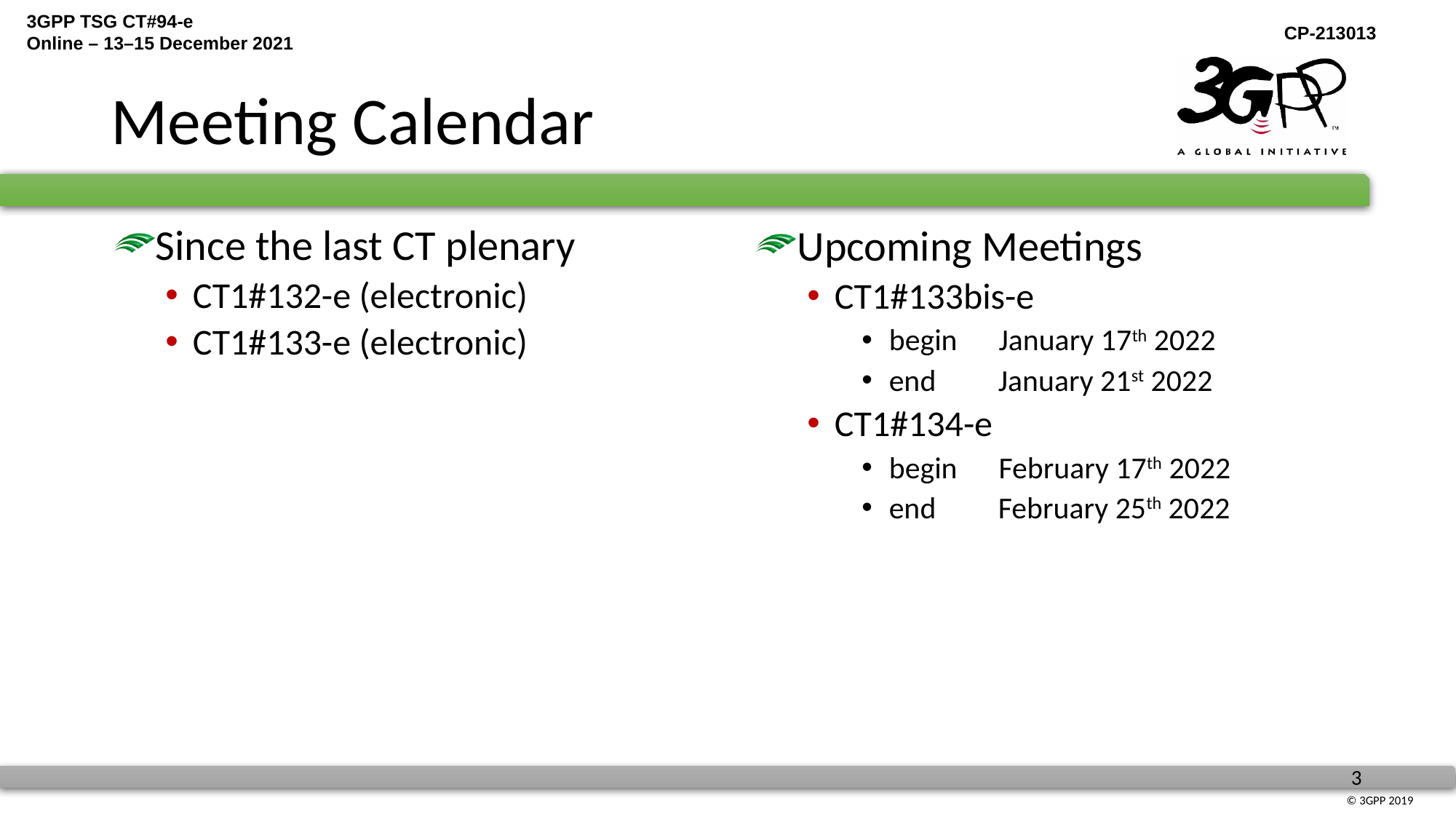

# Meeting Calendar
Since the last CT plenary
CT1#132-e (electronic)
CT1#133-e (electronic)

Upcoming Meetings
CT1#133bis-e
begin      January 17th 2022
end         January 21st 2022
CT1#134-e
begin      February 17th 2022
end         February 25th 2022